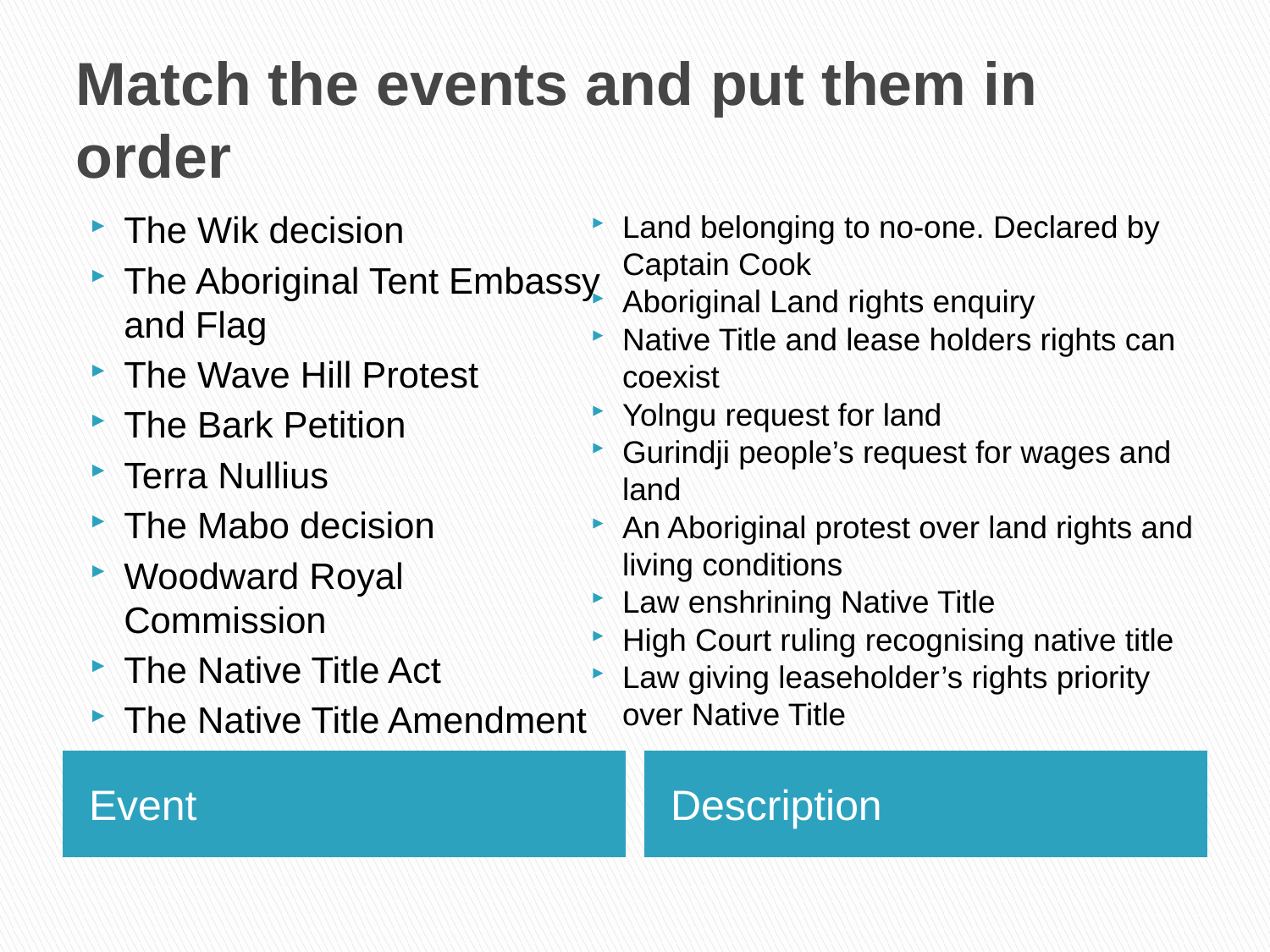

# Match the events and put them in order
The Wik decision
The Aboriginal Tent Embassy and Flag
The Wave Hill Protest
The Bark Petition
Terra Nullius
The Mabo decision
Woodward Royal Commission
The Native Title Act
The Native Title Amendment
Land belonging to no-one. Declared by Captain Cook
Aboriginal Land rights enquiry
Native Title and lease holders rights can coexist
Yolngu request for land
Gurindji people’s request for wages and land
An Aboriginal protest over land rights and living conditions
Law enshrining Native Title
High Court ruling recognising native title
Law giving leaseholder’s rights priority over Native Title

Event
Description